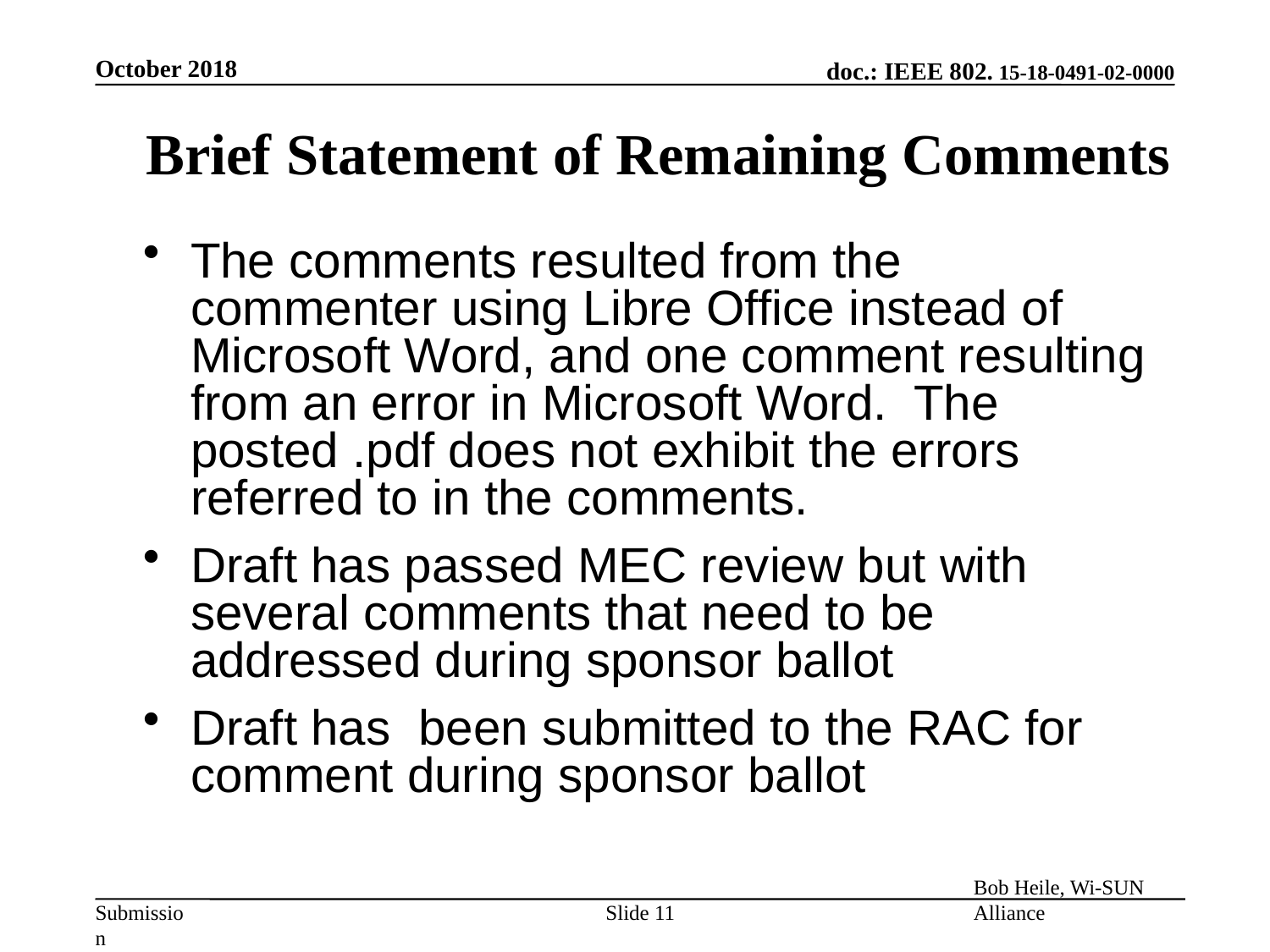

October 2018
Brief Statement of Remaining Comments
The comments resulted from the commenter using Libre Office instead of Microsoft Word, and one comment resulting from an error in Microsoft Word.  The posted .pdf does not exhibit the errors referred to in the comments.
Draft has passed MEC review but with several comments that need to be addressed during sponsor ballot
Draft has  been submitted to the RAC for comment during sponsor ballot
Slide 11
Bob Heile, Wi-SUN Alliance